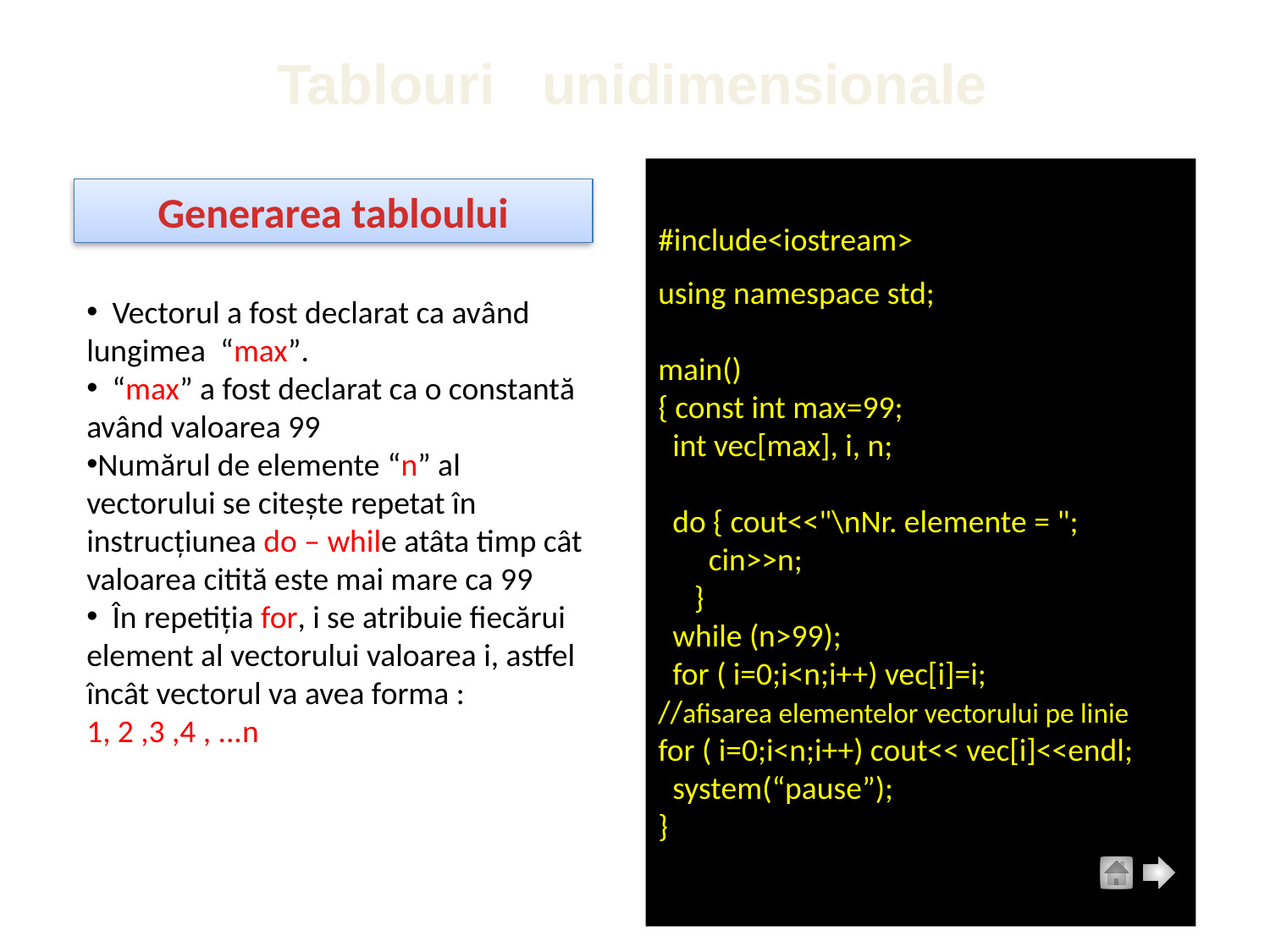

Tablouri   unidimensionale

#include<iostream>
using namespace std;

main()
{ const int max=99;
  int vec[max], i, n;

  do { cout<<"\nNr. elemente = ";
       cin>>n;
     }
  while (n>99);
  for ( i=0;i<n;i++) vec[i]=i;
//afisarea elementelor vectorului pe linie
for ( i=0;i<n;i++) cout<< vec[i]<<endl;
  system(“pause”);
}

Generarea tabloului
  Vectorul a fost declarat ca având lungimea  “max”.
  “max” a fost declarat ca o constantă având valoarea 99
Numărul de elemente “n” al vectorului se citește repetat în instrucțiunea do – while atâta timp cât valoarea citită este mai mare ca 99
  În repetiția for, i se atribuie fiecărui element al vectorului valoarea i, astfel încât vectorul va avea forma :
1, 2 ,3 ,4 , ...n